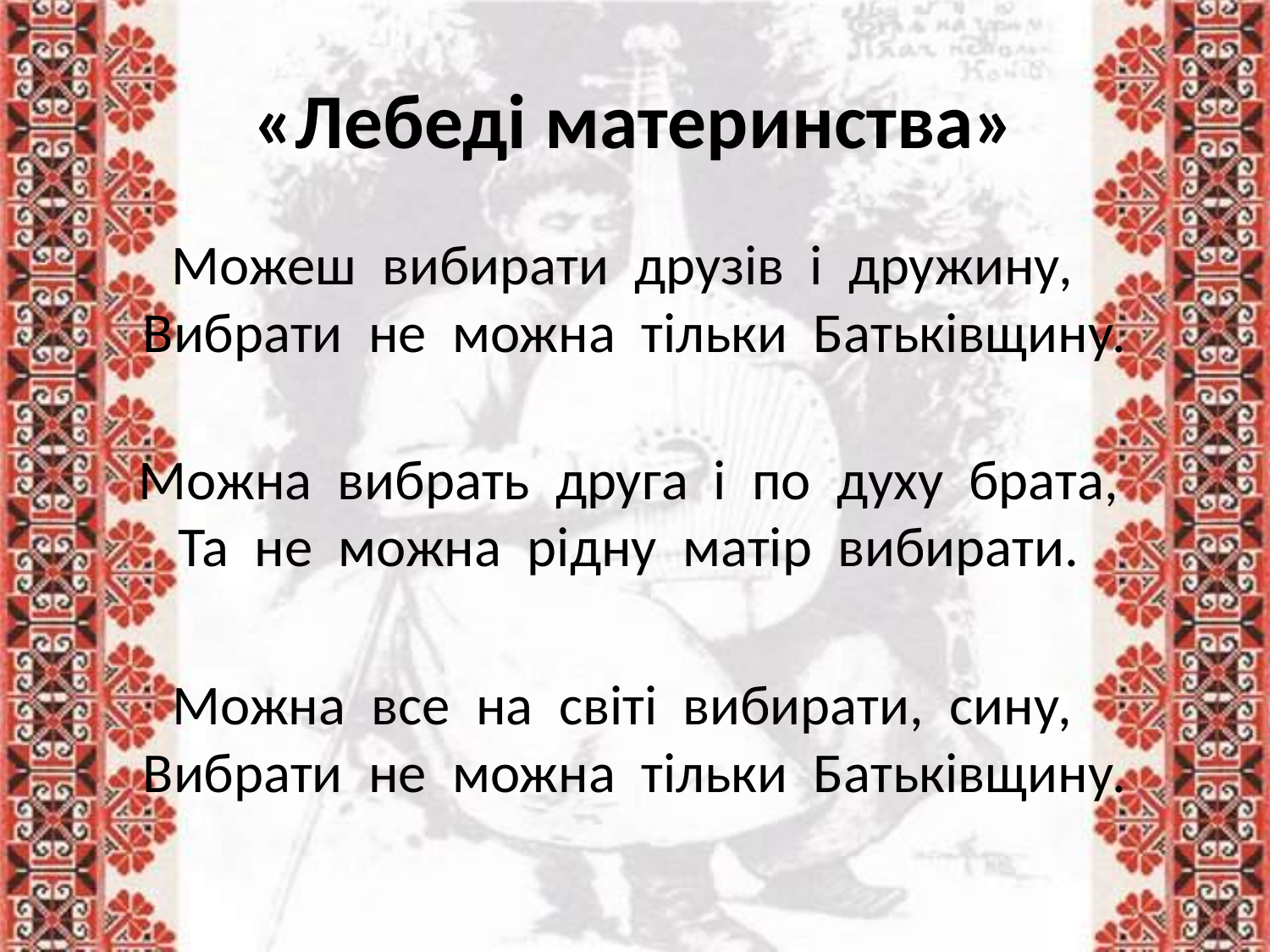

# «Лебеді материнства»
Можеш  вибирати  друзів  і  дружину,  
Вибрати  не  можна  тільки  Батьківщину.
Можна  вибрать  друга  і  по  духу  брата, 
Та  не  можна  рідну  матір  вибирати.

Можна  все  на  світі  вибирати,  сину,  
Вибрати  не  можна  тільки  Батьківщину.